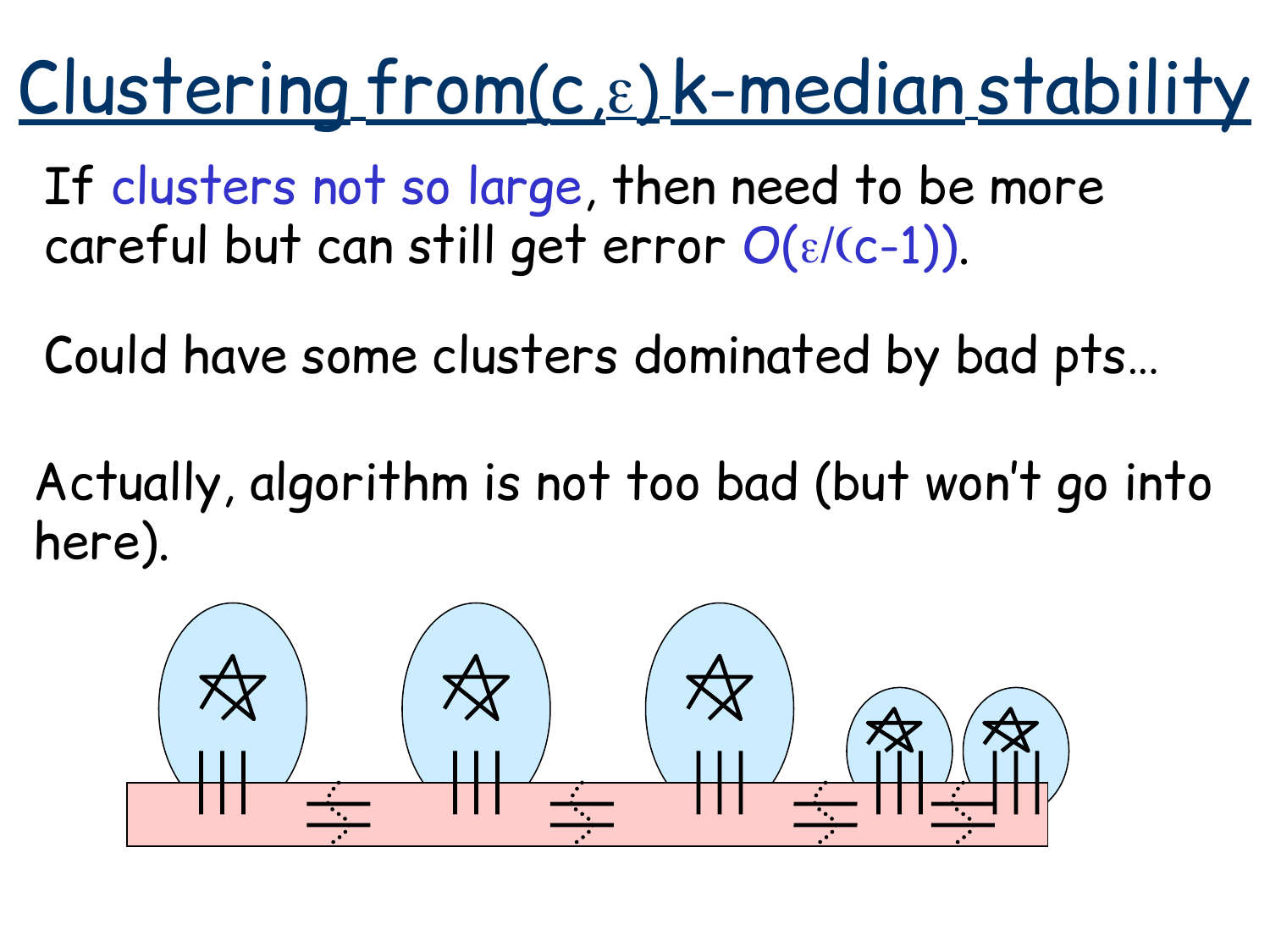

# Clustering from(c,ε) k-median stability
If clusters not so large, then need to be more careful but can still get error O(ε/(c-1)).
Could have some clusters dominated by bad pts…
Actually, algorithm is not too bad (but won’t go into here).